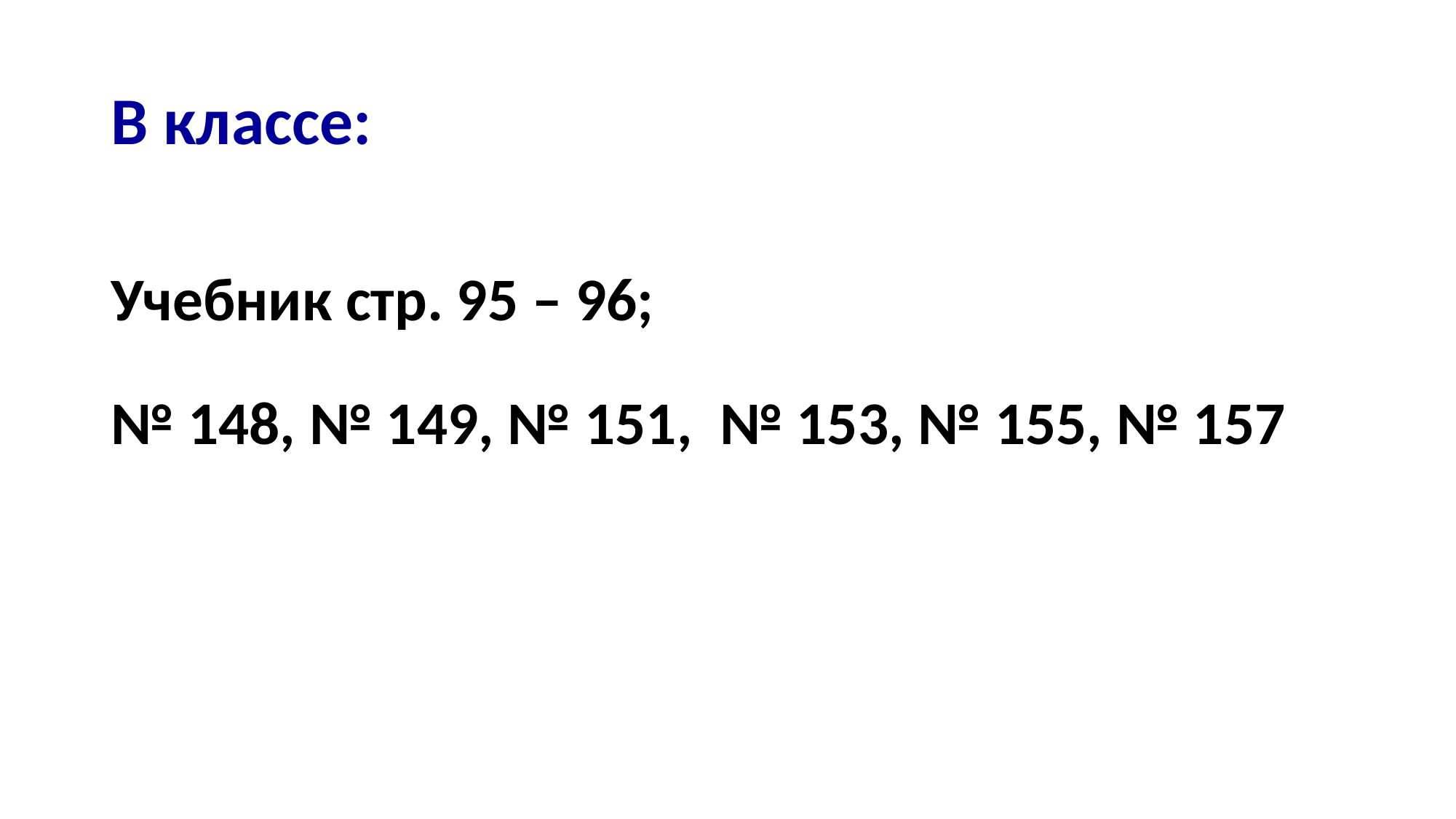

# В классе:
Учебник стр. 95 – 96;
№ 148, № 149, № 151,  № 153, № 155, № 157